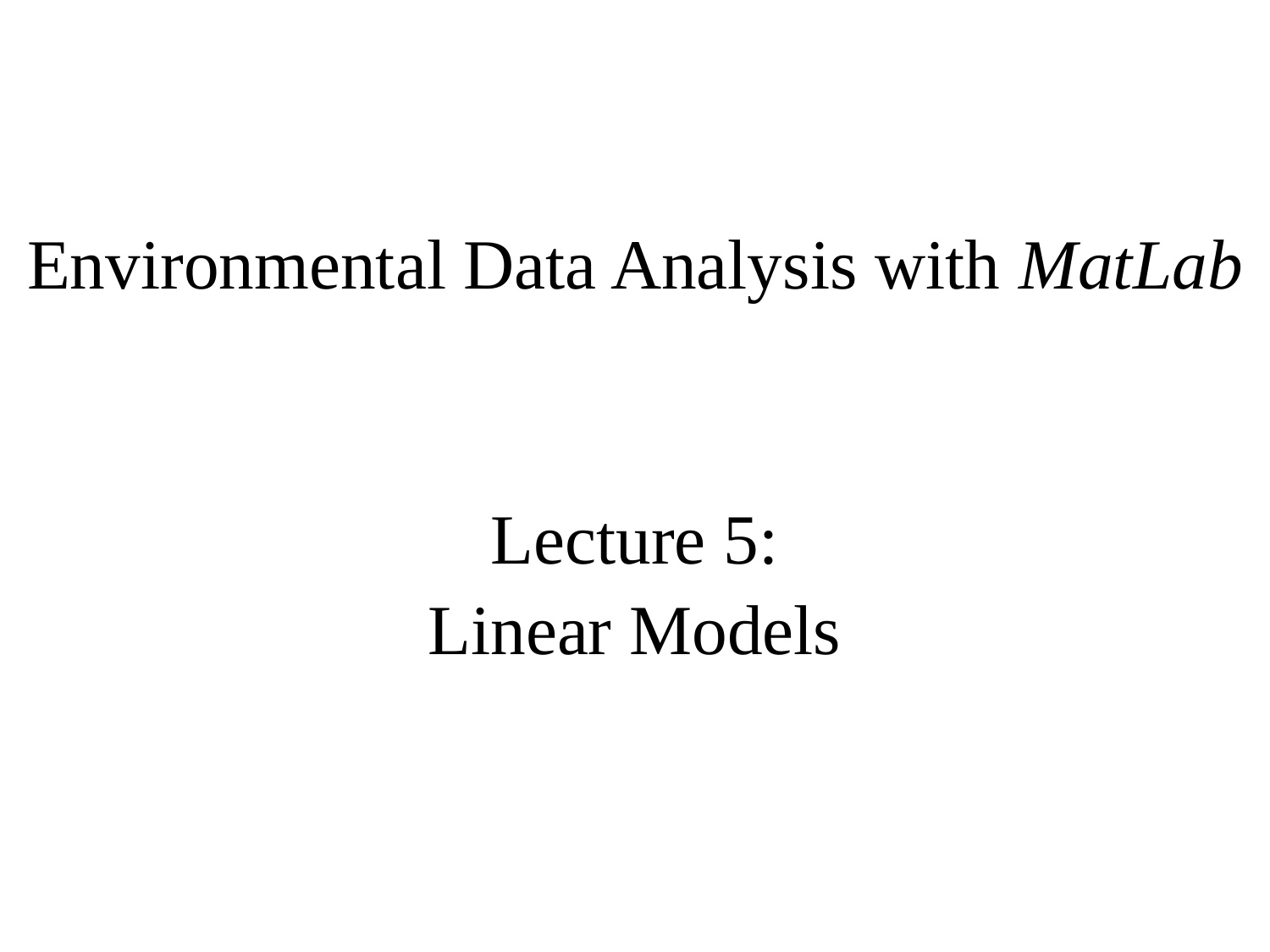

Environmental Data Analysis with MatLab
Lecture 5:
Linear Models